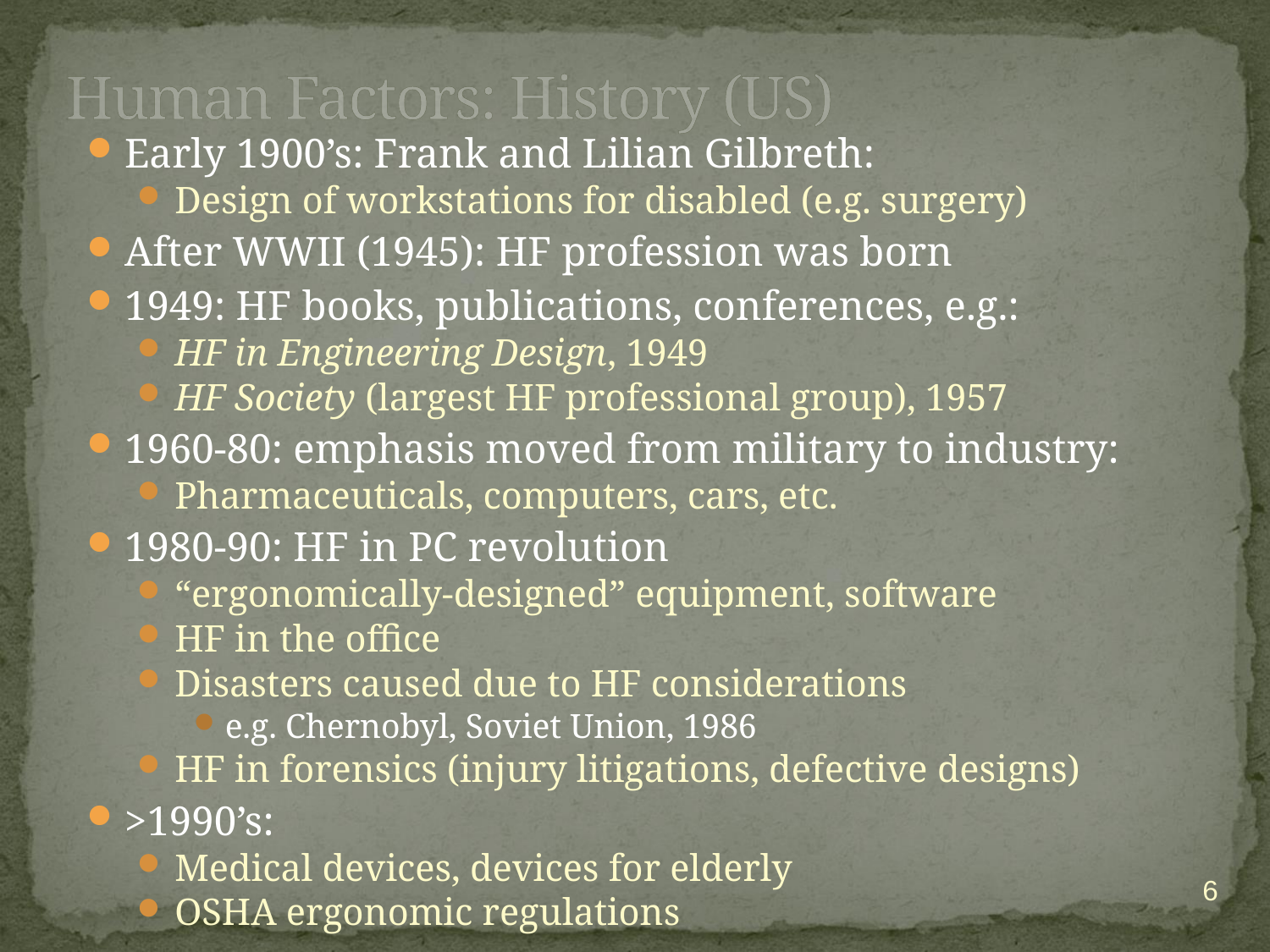

# Human Factors: History (US)

Early 1900’s: Frank and Lilian Gilbreth:
Design of workstations for disabled (e.g. surgery)
After WWII (1945): HF profession was born
1949: HF books, publications, conferences, e.g.:
HF in Engineering Design, 1949
HF Society (largest HF professional group), 1957
1960-80: emphasis moved from military to industry:
Pharmaceuticals, computers, cars, etc.
1980-90: HF in PC revolution
“ergonomically-designed” equipment, software
HF in the office
Disasters caused due to HF considerations
e.g. Chernobyl, Soviet Union, 1986
HF in forensics (injury litigations, defective designs)
>1990’s:
Medical devices, devices for elderly
OSHA ergonomic regulations
6